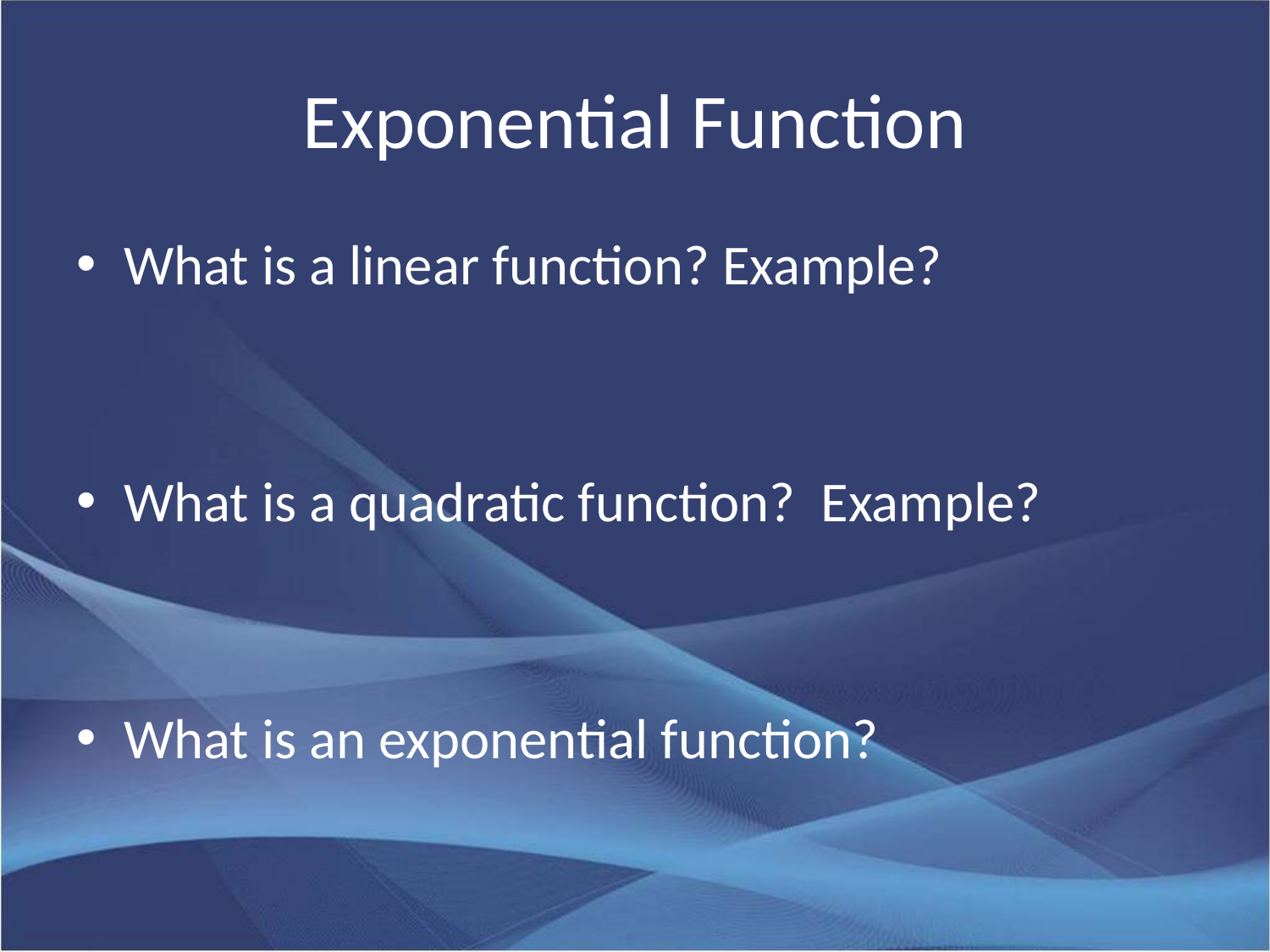

# Exponential Function
What is a linear function? Example?

What is a quadratic function?  Example?

What is an exponential function?